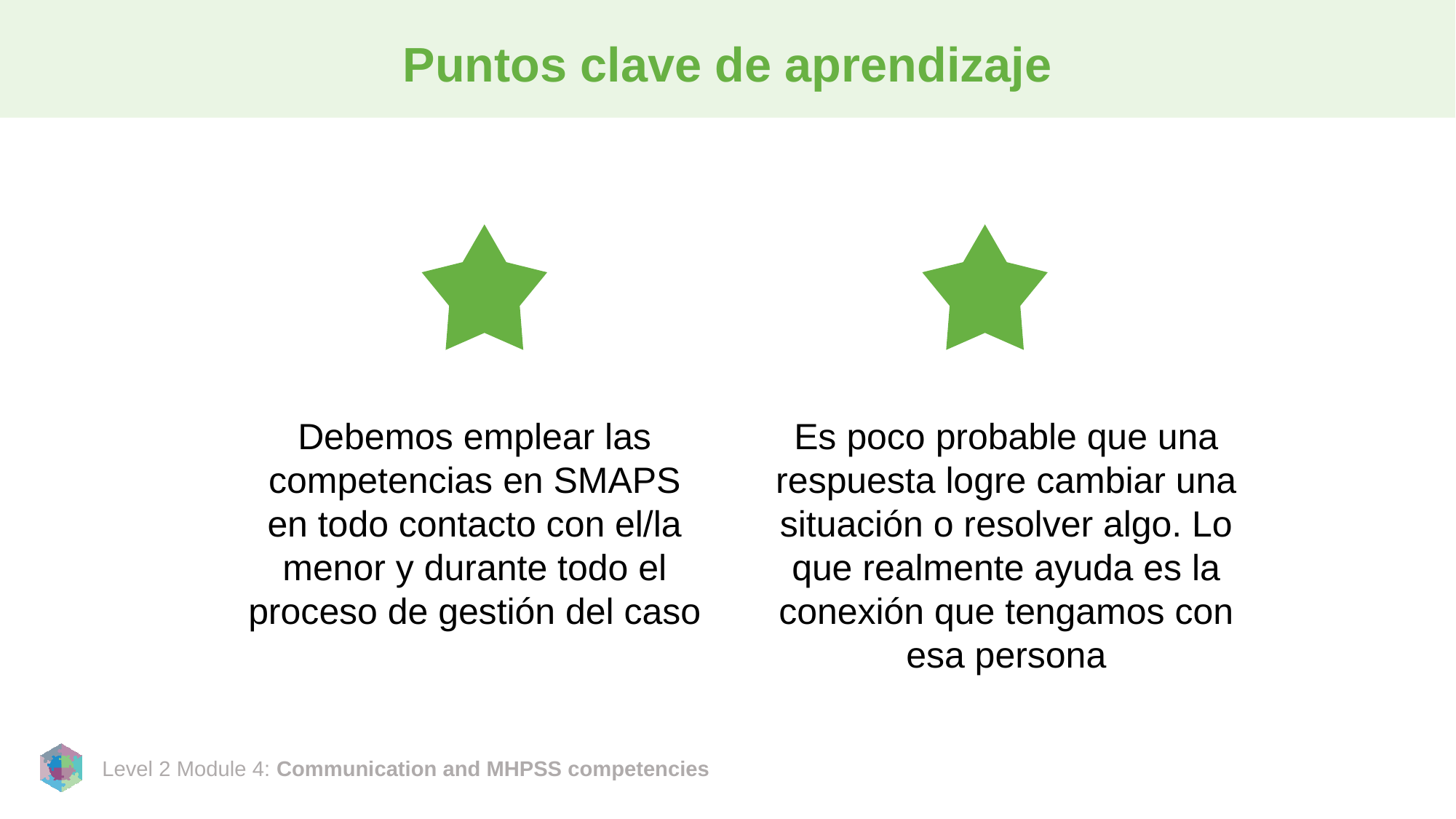

# Puntos clave de aprendizaje

Debemos emplear las competencias en SMAPS en todo contacto con el/la menor y durante todo el proceso de gestión del caso
Es poco probable que una respuesta logre cambiar una situación o resolver algo. Lo que realmente ayuda es la conexión que tengamos con esa persona